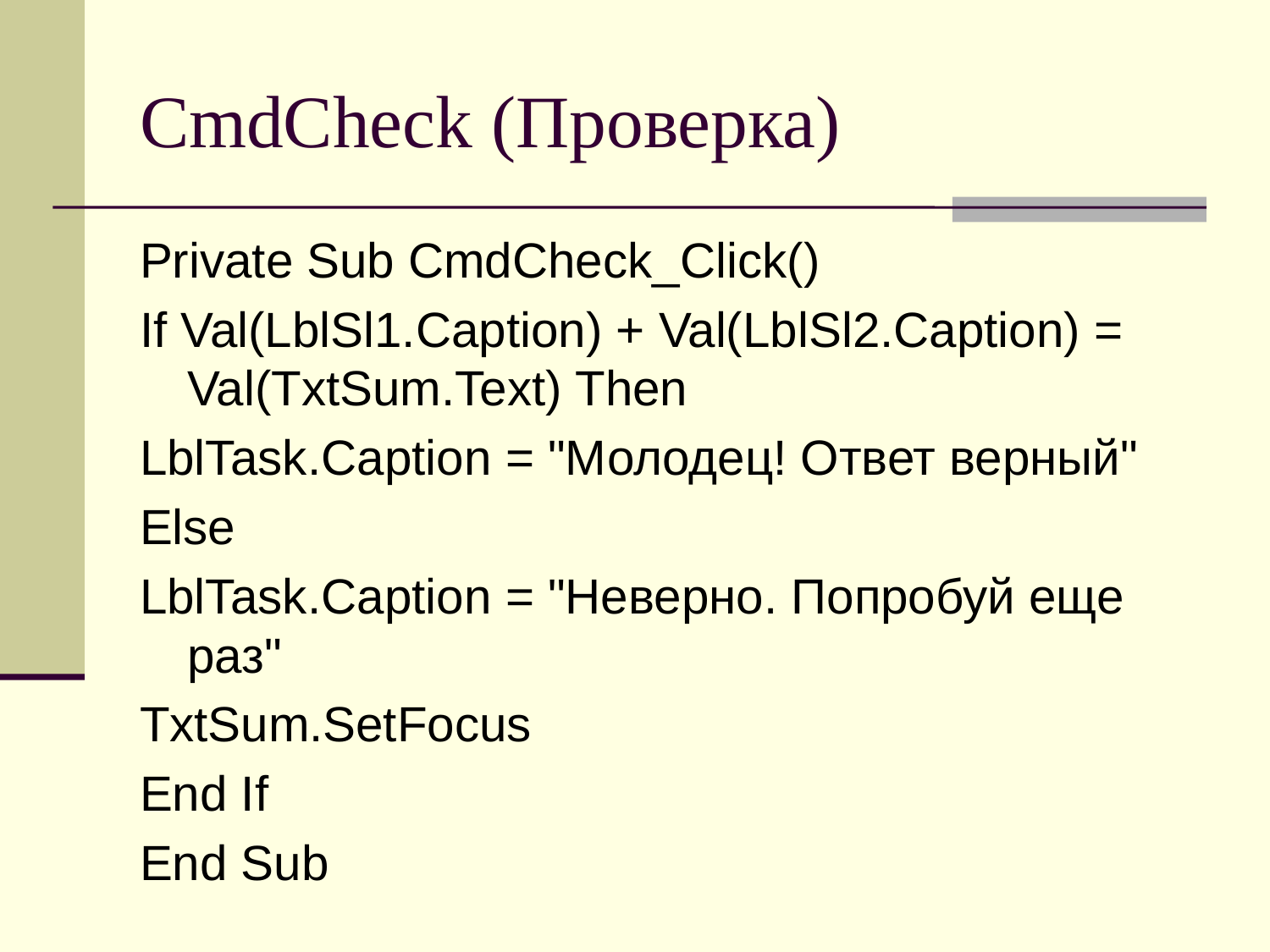

# CmdCheck (Проверка)
Private Sub CmdCheck_Click()
If Val(LblSl1.Caption) + Val(LblSl2.Caption) = Val(TxtSum.Text) Then
LblTask.Caption = "Молодец! Ответ верный"
Else
LblTask.Caption = "Неверно. Попробуй еще раз"
TxtSum.SetFocus
End If
End Sub